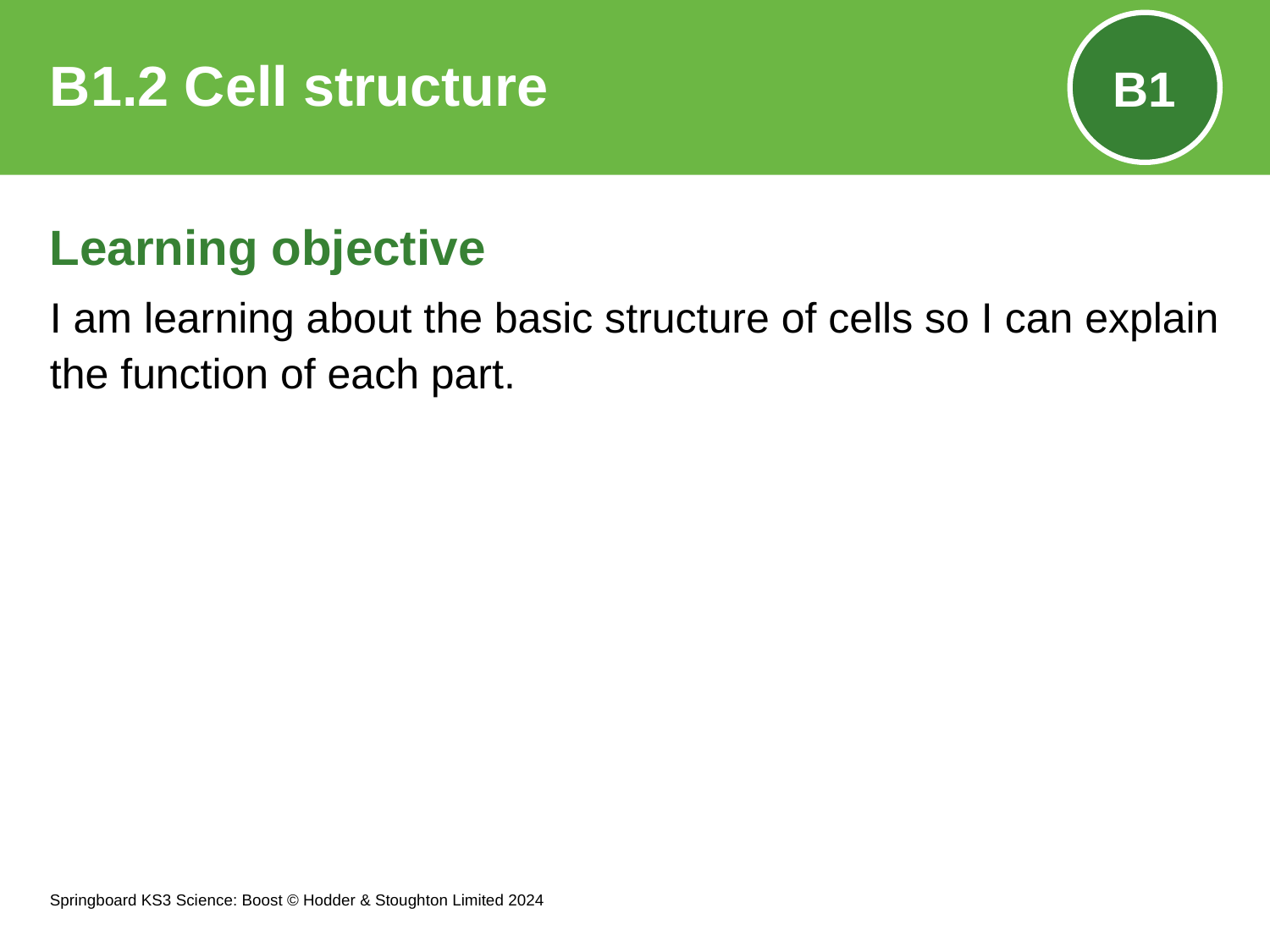

# B1.2 Cell structure
B1
Learning objective
I am learning about the basic structure of cells so I can explain the function of each part.
Springboard KS3 Science: Boost © Hodder & Stoughton Limited 2024